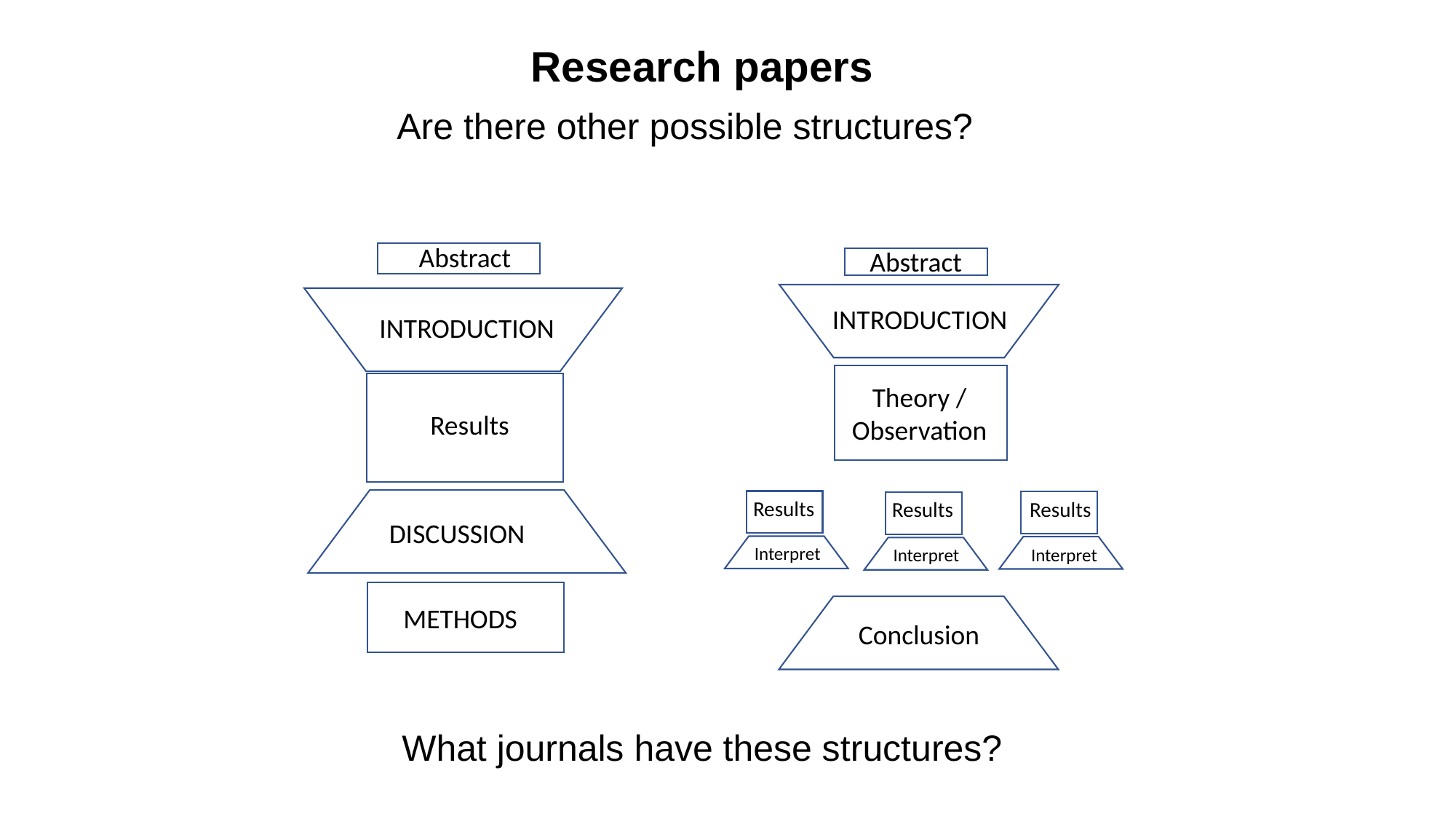

Research papers
Are there other possible structures?
Abstract

INTRODUCTION

Results

DISCUSSION

METHODS

Abstract

INTRODUCTION
Theory / Observation
Results
Results
Results
Interpret
Interpret
Interpret
Conclusion

What journals have these structures?